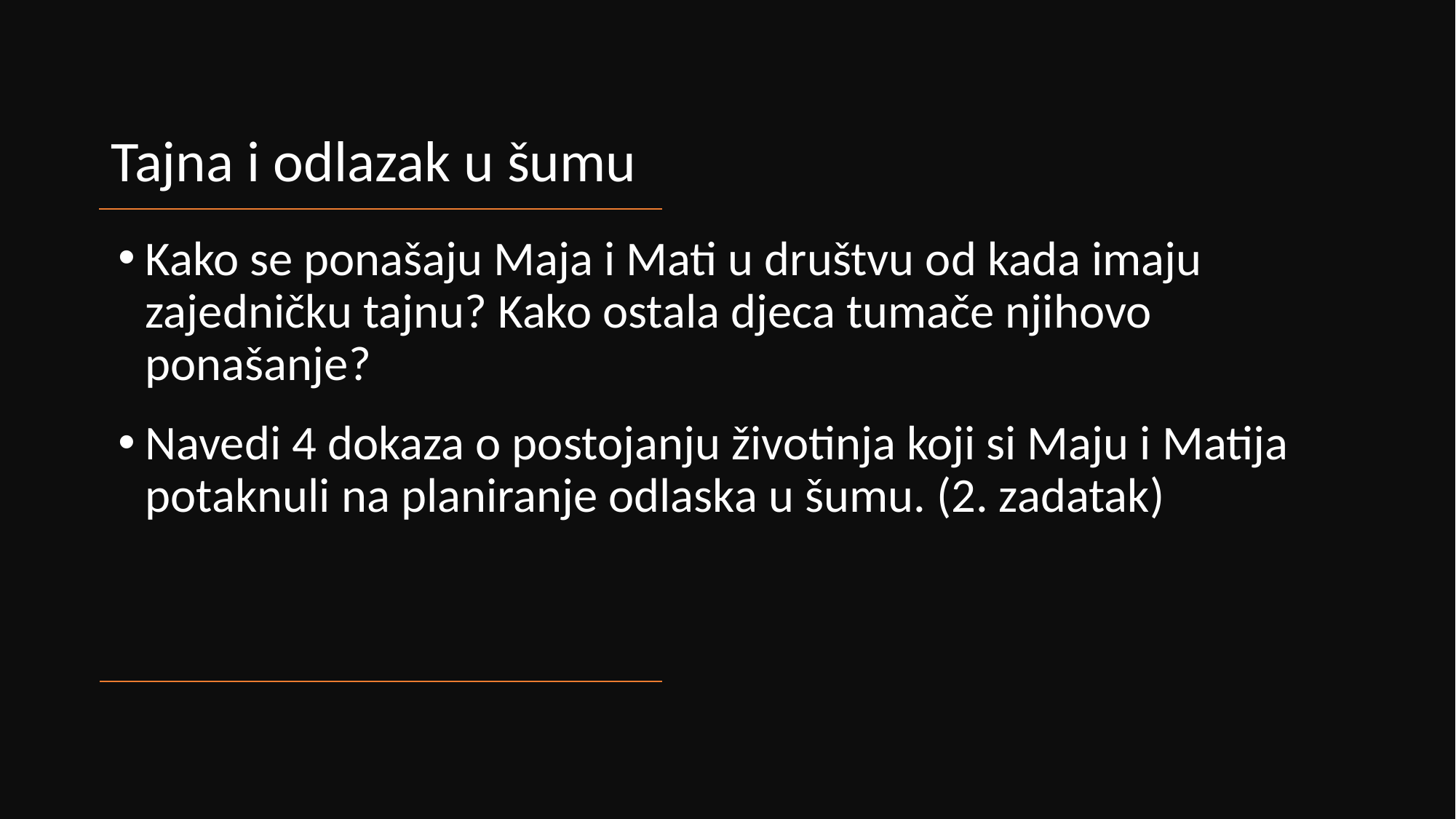

# Tajna i odlazak u šumu
Kako se ponašaju Maja i Mati u društvu od kada imaju zajedničku tajnu? Kako ostala djeca tumače njihovo ponašanje?
Navedi 4 dokaza o postojanju životinja koji si Maju i Matija potaknuli na planiranje odlaska u šumu. (2. zadatak)